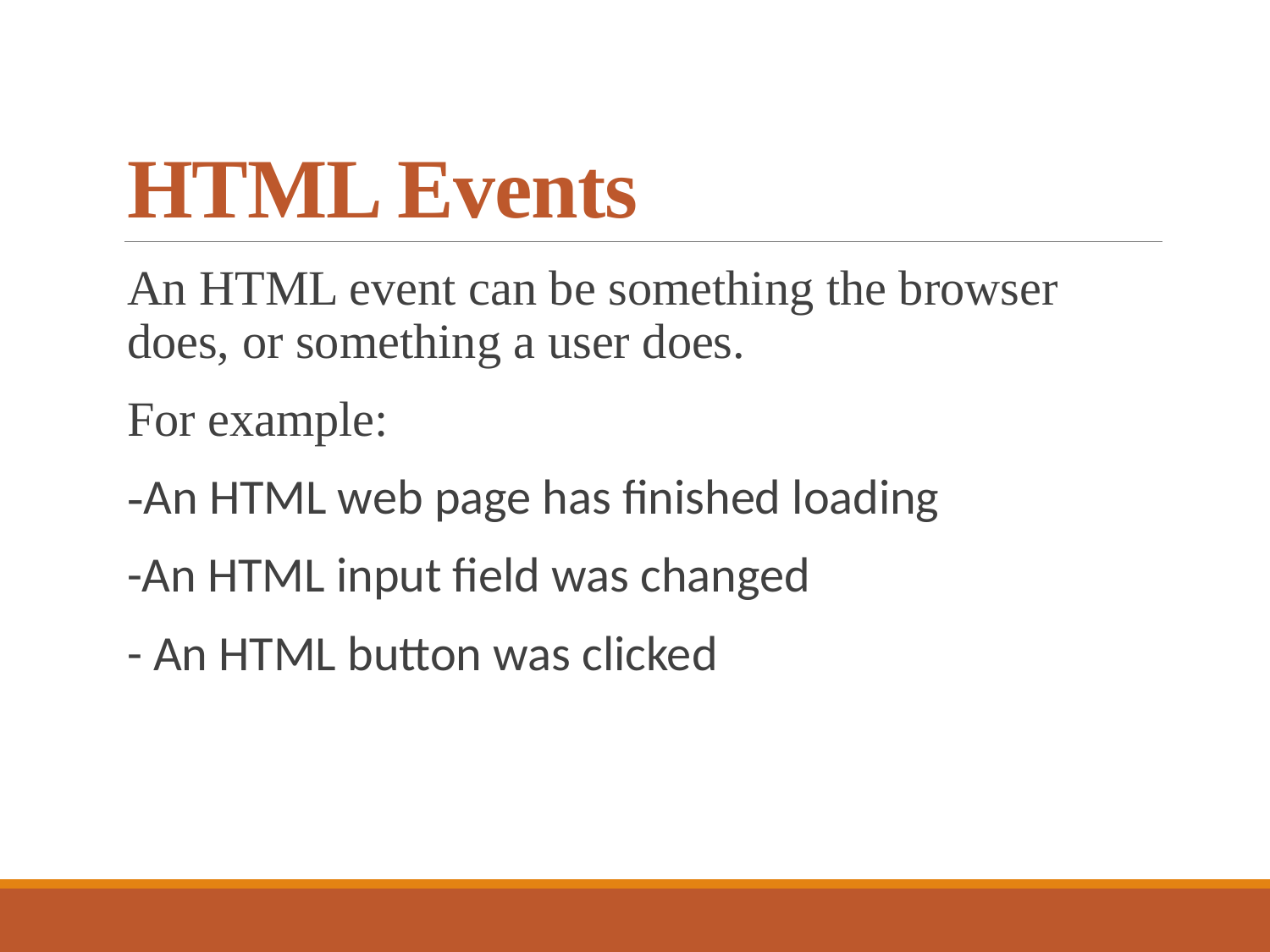

# HTML Events
An HTML event can be something the browser does, or something a user does.
For example:
-An HTML web page has finished loading
-An HTML input field was changed
- An HTML button was clicked